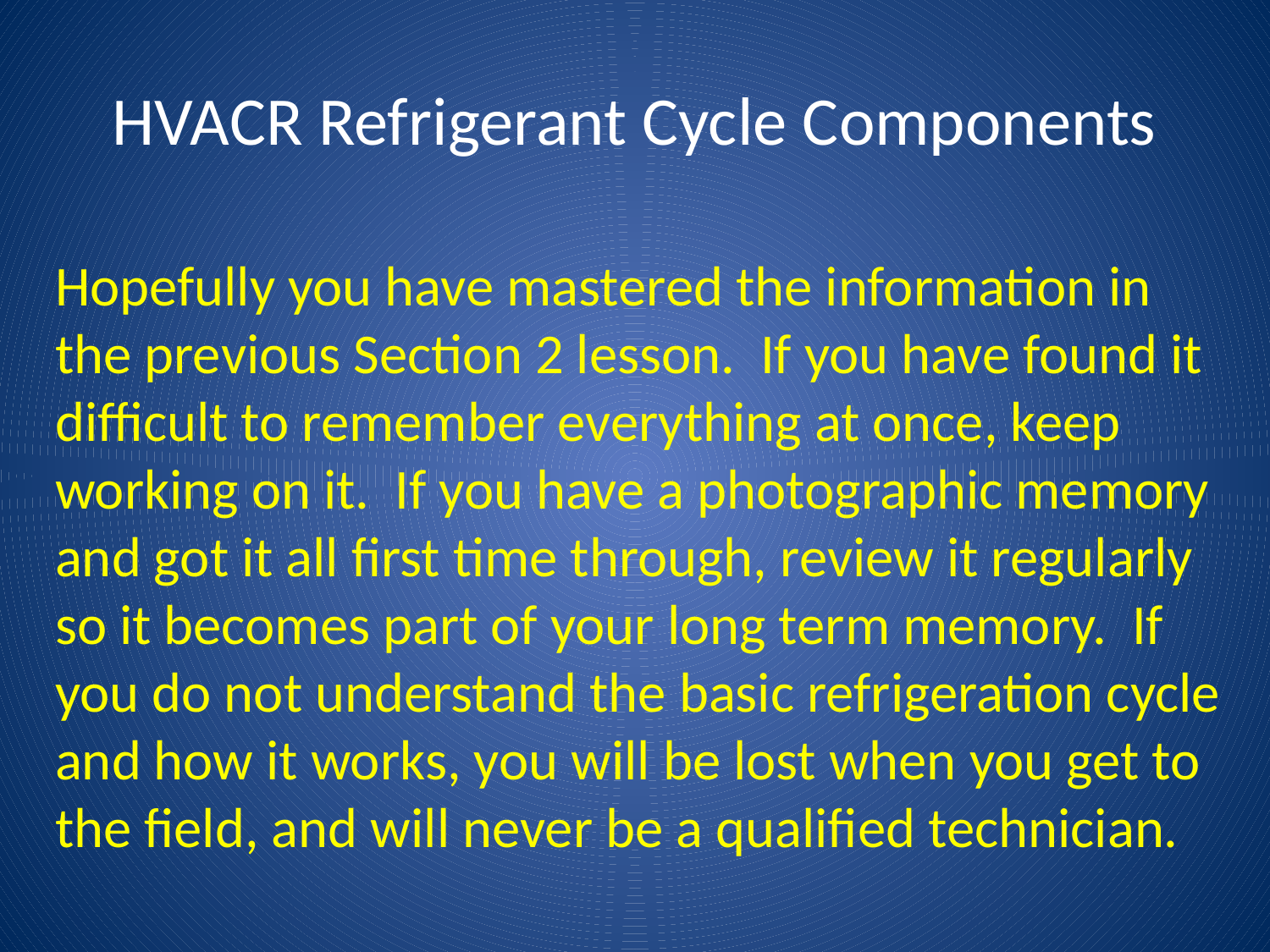

# HVACR Refrigerant Cycle Components
Hopefully you have mastered the information in the previous Section 2 lesson.  If you have found it difficult to remember everything at once, keep working on it.  If you have a photographic memory and got it all first time through, review it regularly so it becomes part of your long term memory.  If you do not understand the basic refrigeration cycle and how it works, you will be lost when you get to the field, and will never be a qualified technician.